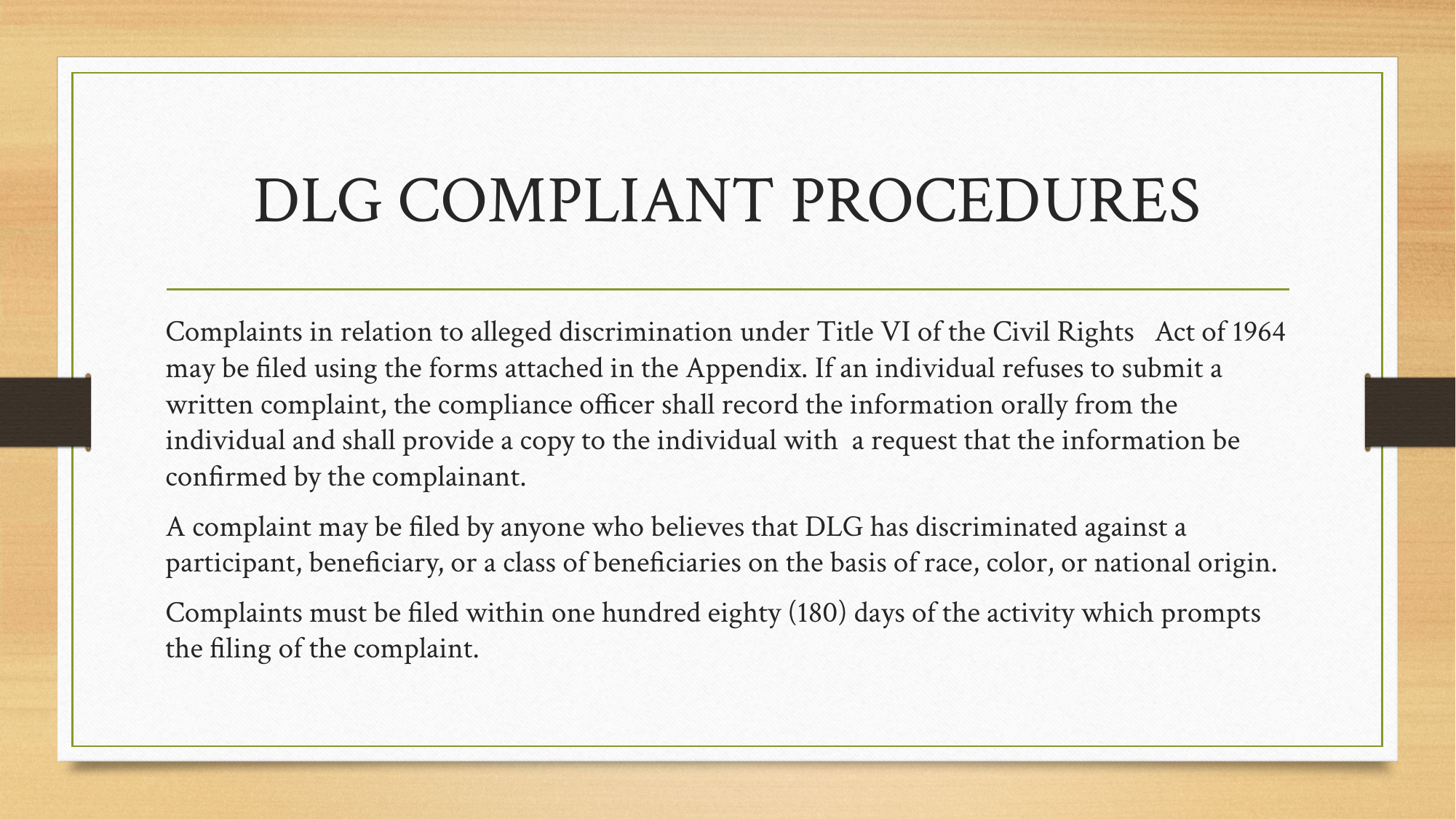

# DLG COMPLIANT PROCEDURES
Complaints in relation to alleged discrimination under Title VI of the Civil Rights   Act of 1964 may be filed using the forms attached in the Appendix. If an individual refuses to submit a written complaint, the compliance officer shall record the information orally from the individual and shall provide a copy to the individual with  a request that the information be confirmed by the complainant.
A complaint may be filed by anyone who believes that DLG has discriminated against a participant, beneficiary, or a class of beneficiaries on the basis of race, color, or national origin.
Complaints must be filed within one hundred eighty (180) days of the activity which prompts the filing of the complaint.